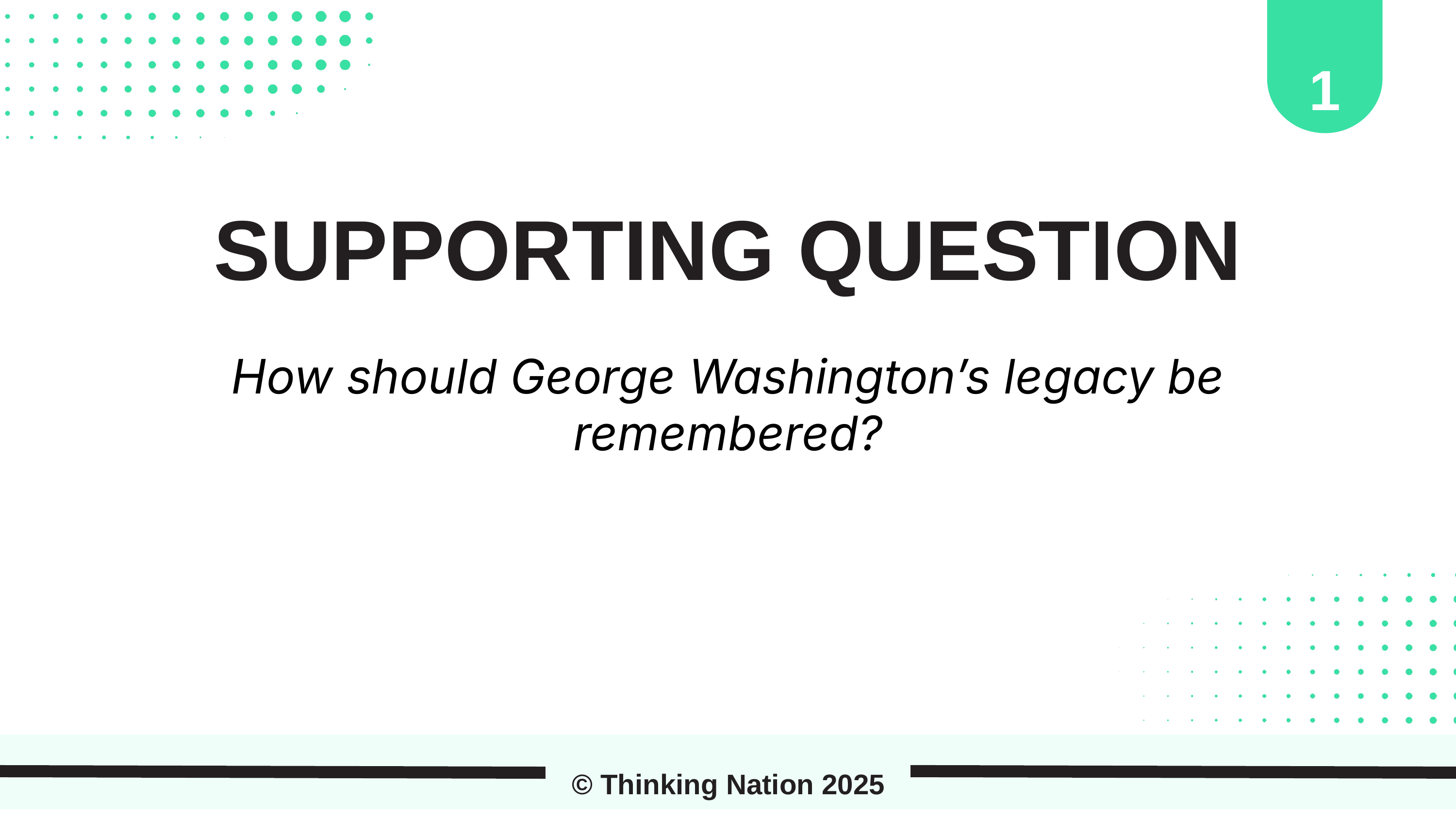

1
SUPPORTING QUESTION
How should George Washington’s legacy be remembered?

© Thinking Nation 2025